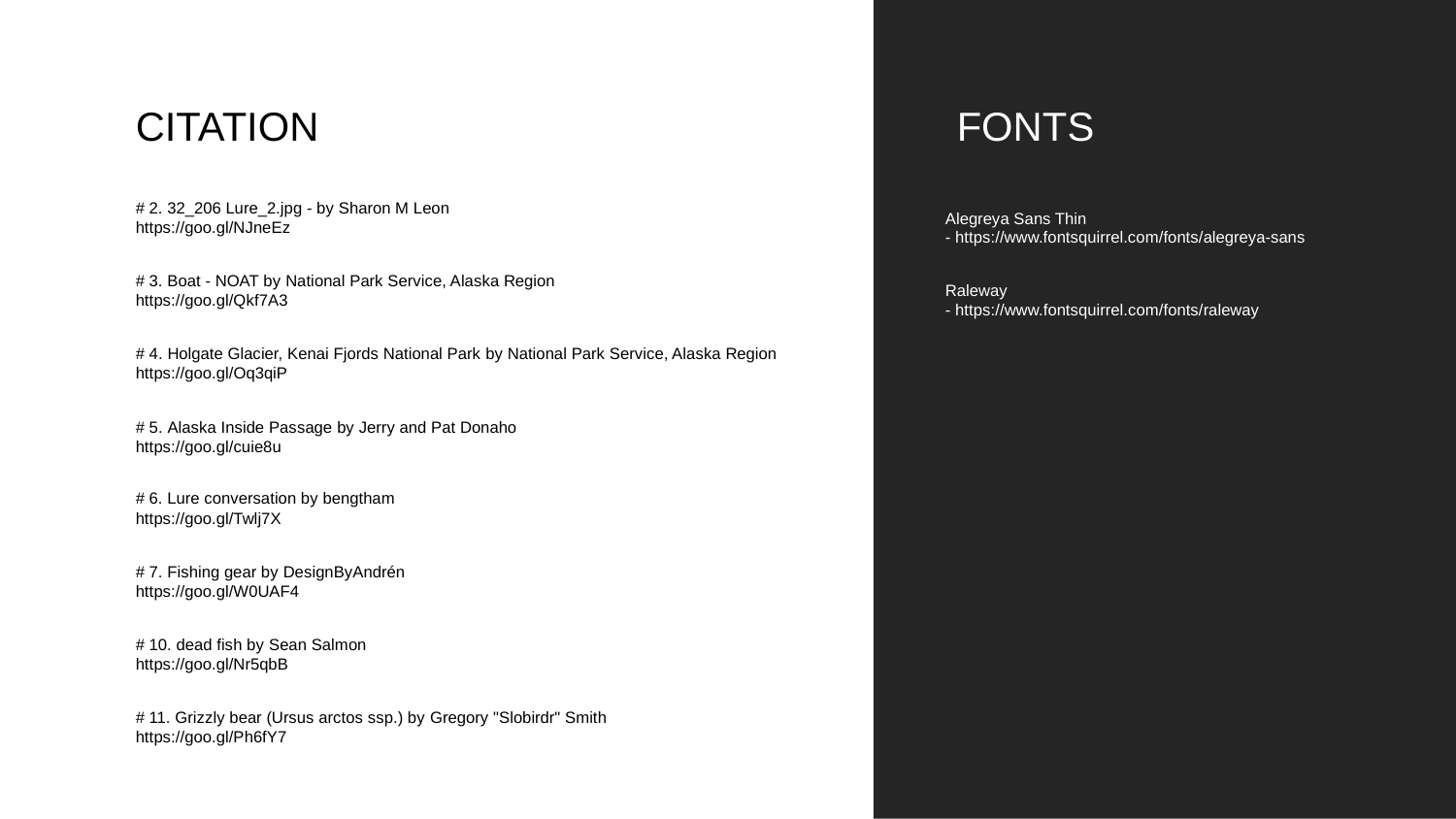

CITATION
FONTS
# 2. 32_206 Lure_2.jpg - by Sharon M Leon
https://goo.gl/NJneEz
Alegreya Sans Thin
- https://www.fontsquirrel.com/fonts/alegreya-sans
# 3. Boat - NOAT by National Park Service, Alaska Region
https://goo.gl/Qkf7A3
Raleway
- https://www.fontsquirrel.com/fonts/raleway
# 4. Holgate Glacier, Kenai Fjords National Park by National Park Service, Alaska Region
https://goo.gl/Oq3qiP
# 5. Alaska Inside Passage by Jerry and Pat Donaho
https://goo.gl/cuie8u
# 6. Lure conversation by bengtham
https://goo.gl/Twlj7X
# 7. Fishing gear by DesignByAndrén
https://goo.gl/W0UAF4
# 10. dead fish by Sean Salmon
https://goo.gl/Nr5qbB
# 11. Grizzly bear (Ursus arctos ssp.) by Gregory "Slobirdr" Smith https://goo.gl/Ph6fY7